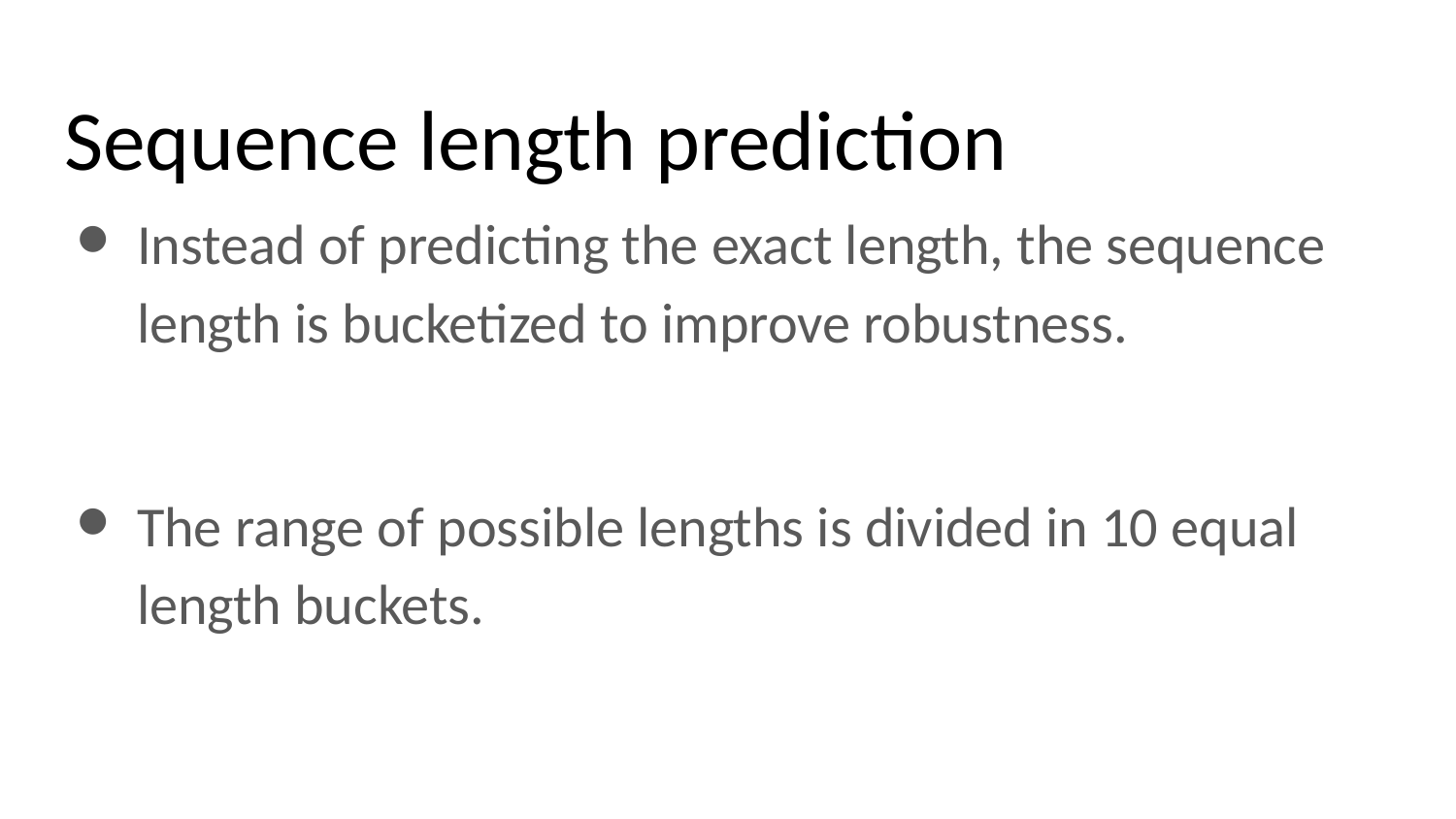

# Sequence length prediction
Instead of predicting the exact length, the sequence length is bucketized to improve robustness.

The range of possible lengths is divided in 10 equal length buckets.